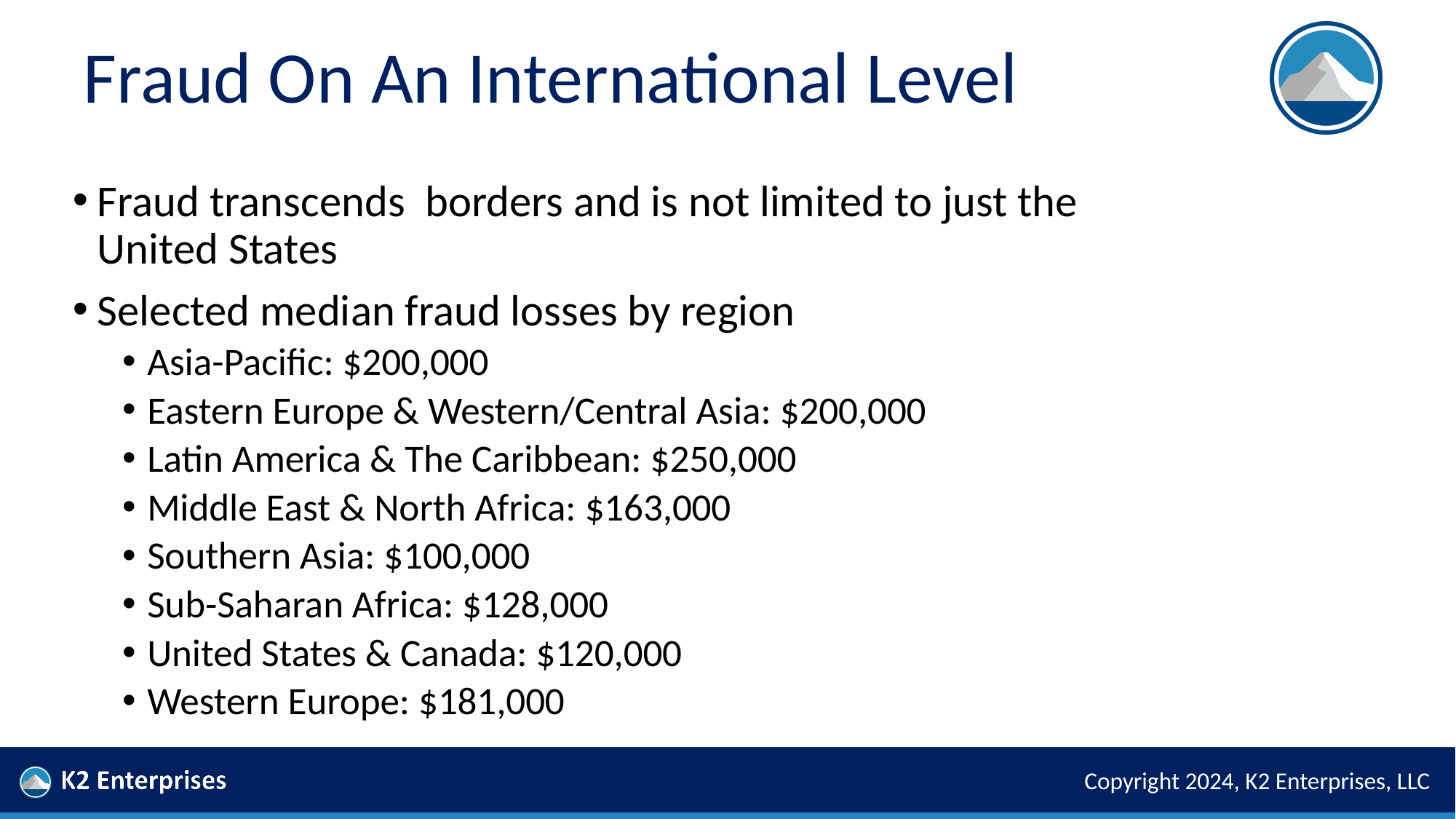

# Fraud On An International Level
Fraud transcends  borders and is not limited to just the
United States
Selected median fraud losses by region
Asia-Pacific: $200,000
Eastern Europe & Western/Central Asia: $200,000
Latin America & The Caribbean: $250,000
Middle East & North Africa: $163,000
Southern Asia: $100,000
Sub-Saharan Africa: $128,000
United States & Canada: $120,000
Western Europe: $181,000